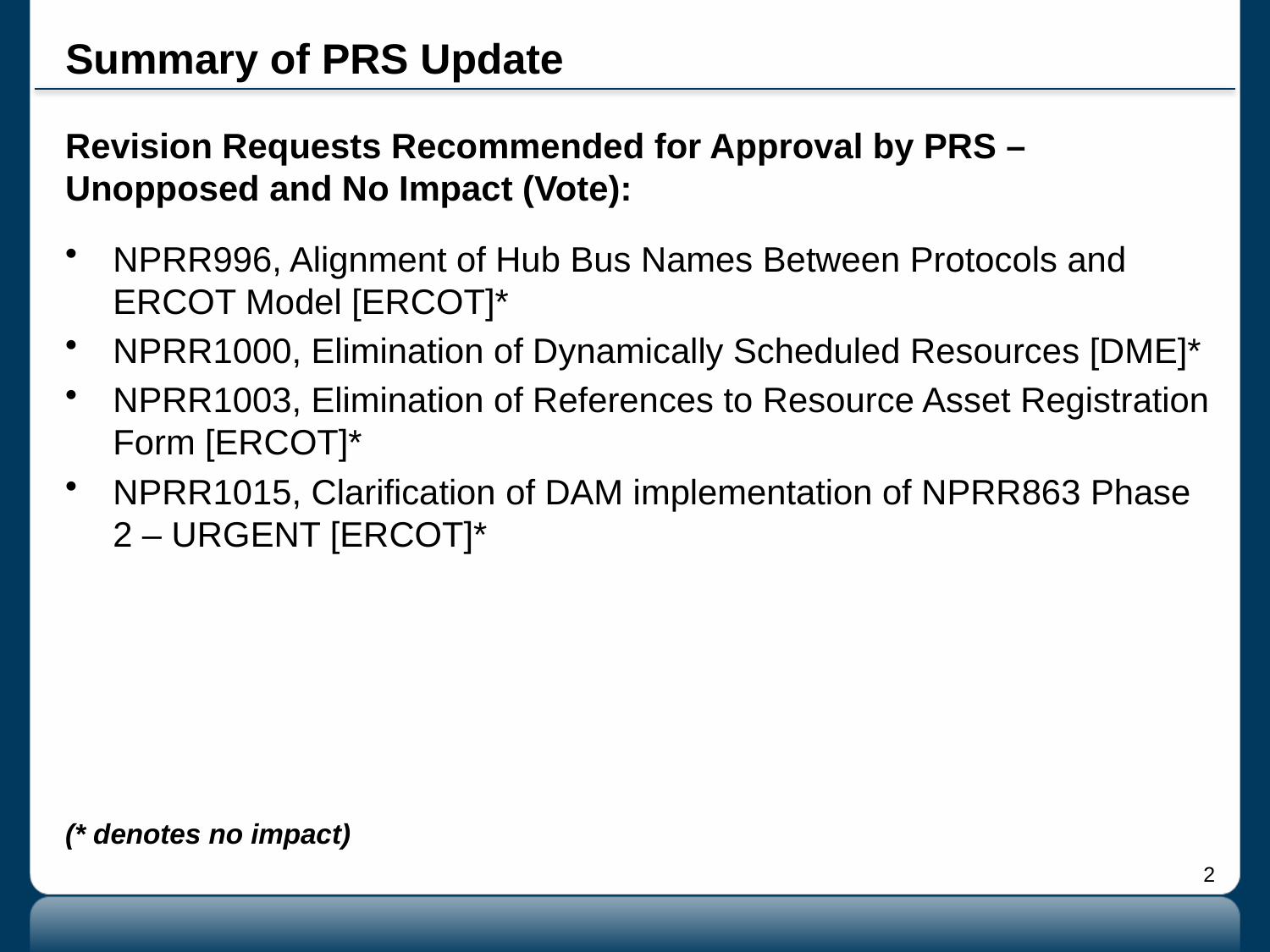

# Summary of PRS Update
Revision Requests Recommended for Approval by PRS – Unopposed and No Impact (Vote):
NPRR996, Alignment of Hub Bus Names Between Protocols and ERCOT Model [ERCOT]*
NPRR1000, Elimination of Dynamically Scheduled Resources [DME]*
NPRR1003, Elimination of References to Resource Asset Registration Form [ERCOT]*
NPRR1015, Clarification of DAM implementation of NPRR863 Phase 2 – URGENT [ERCOT]*

(* denotes no impact)